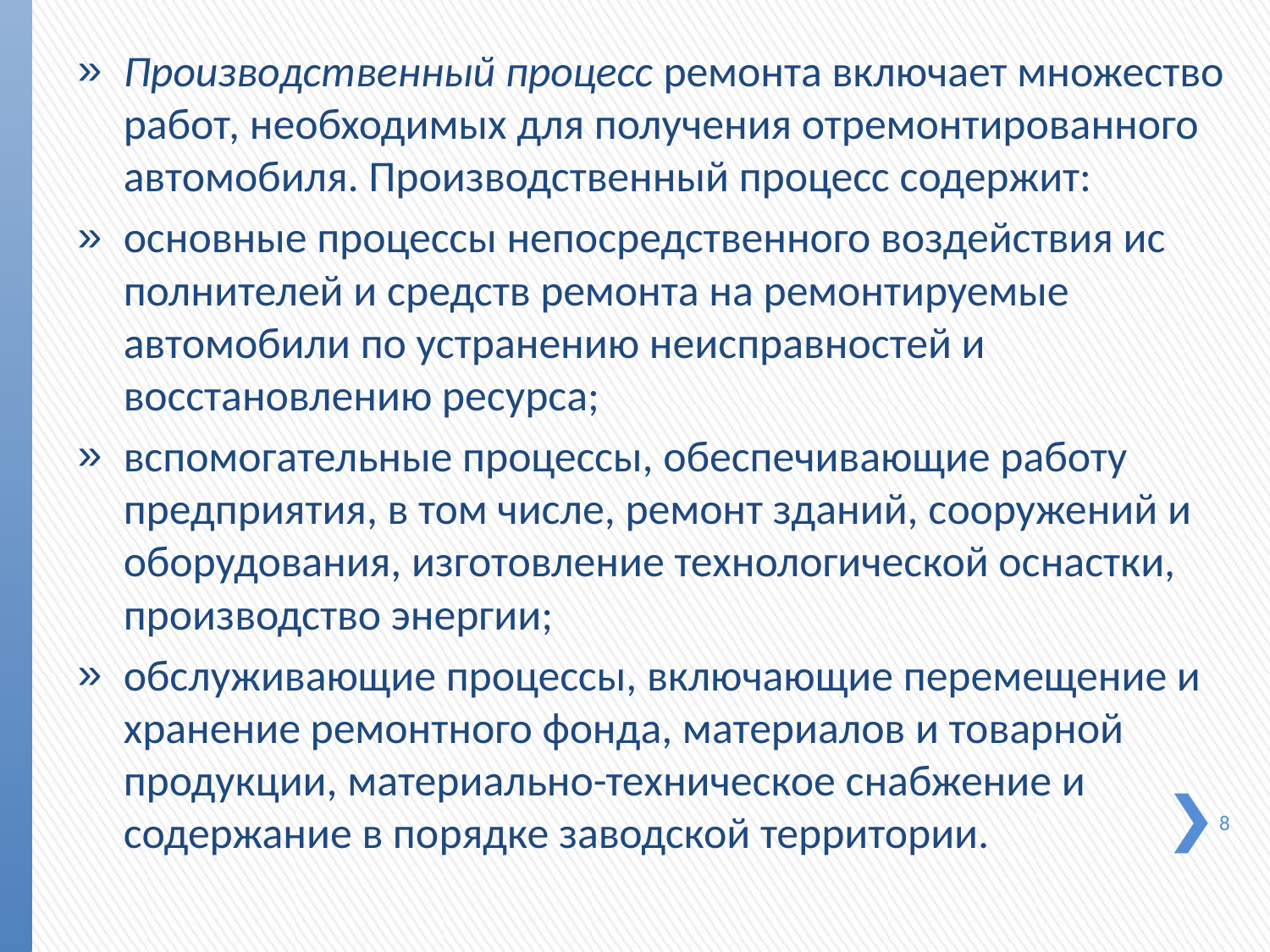

Производственный процесс ремонта включает множество работ, необходимых для получения отремонтированного ав­томобиля. Производственный процесс содержит:
основные процессы непосредственного воздействия ис­полнителей и средств ремонта на ремонтируемые автомобили по устранению неисправностей и восстановлению ресурса;
вспомогательные процессы, обеспечивающие работу предприятия, в том числе, ремонт зданий, сооружений и обо­рудования, изготовление технологической оснастки, произ­водство энергии;
обслуживающие процессы, включающие перемещение и хранение ремонтного фонда, материалов и товарной продук­ции, материально-техническое снабжение и содержание в по­рядке заводской территории.

8